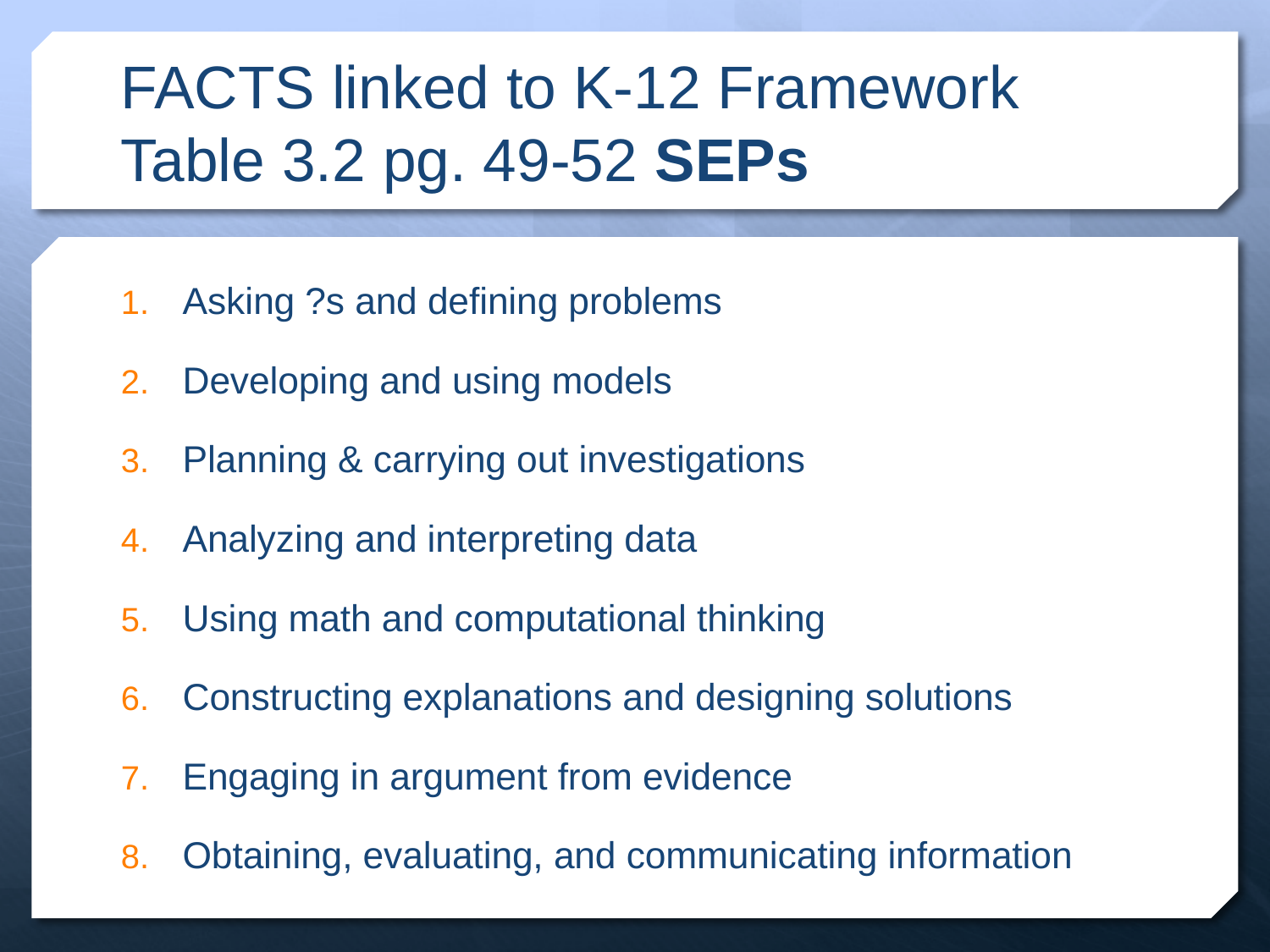

# FACTS linked to K-12 Framework Table 3.2 pg. 49-52 SEPs
Asking ?s and defining problems
Developing and using models
Planning & carrying out investigations
Analyzing and interpreting data
Using math and computational thinking
Constructing explanations and designing solutions
Engaging in argument from evidence
Obtaining, evaluating, and communicating information